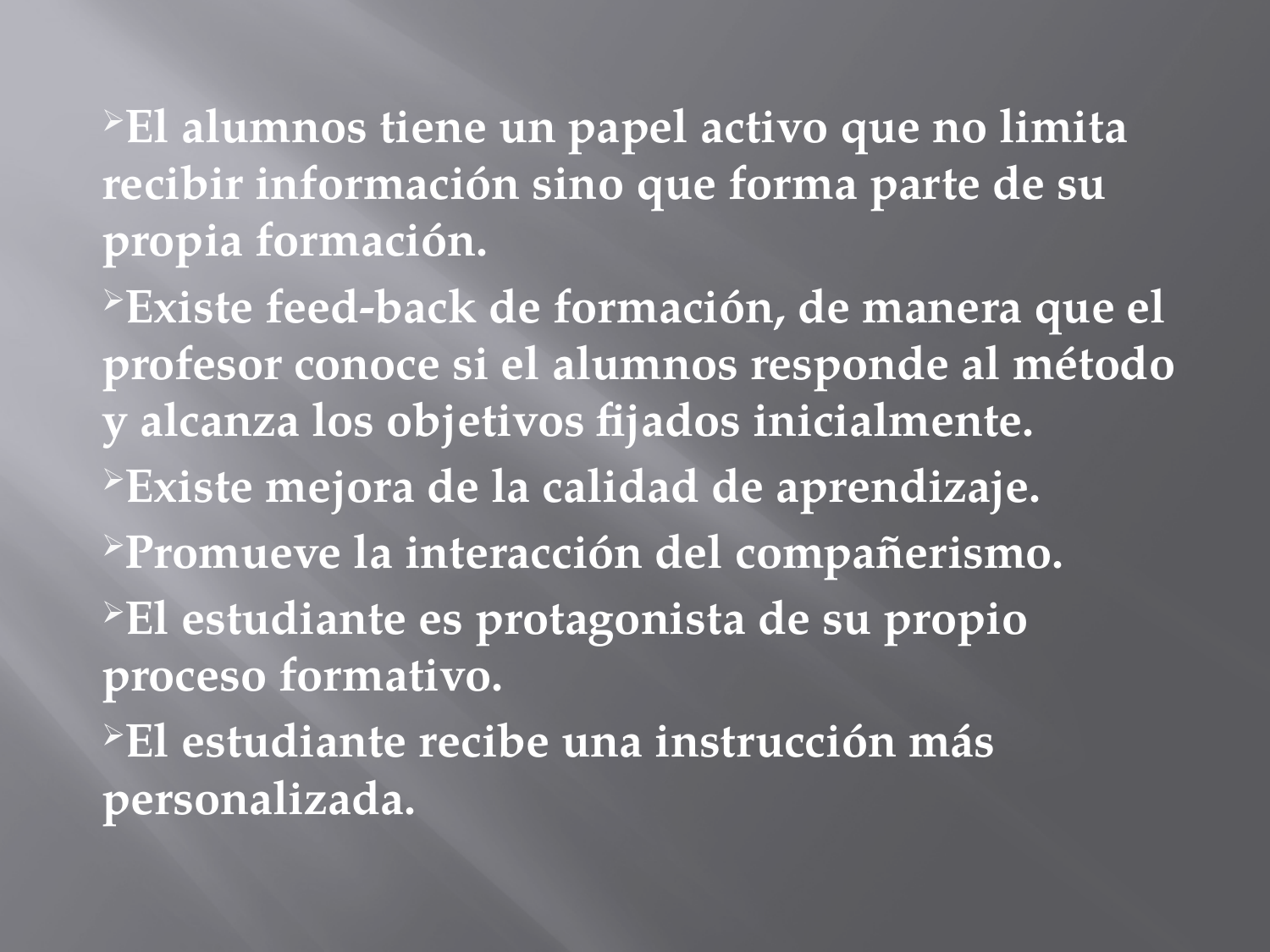

El alumnos tiene un papel activo que no limita recibir información sino que forma parte de su propia formación.
Existe feed-back de formación, de manera que el profesor conoce si el alumnos responde al método y alcanza los objetivos fijados inicialmente.
Existe mejora de la calidad de aprendizaje.
Promueve la interacción del compañerismo.
El estudiante es protagonista de su propio proceso formativo.
El estudiante recibe una instrucción más personalizada.